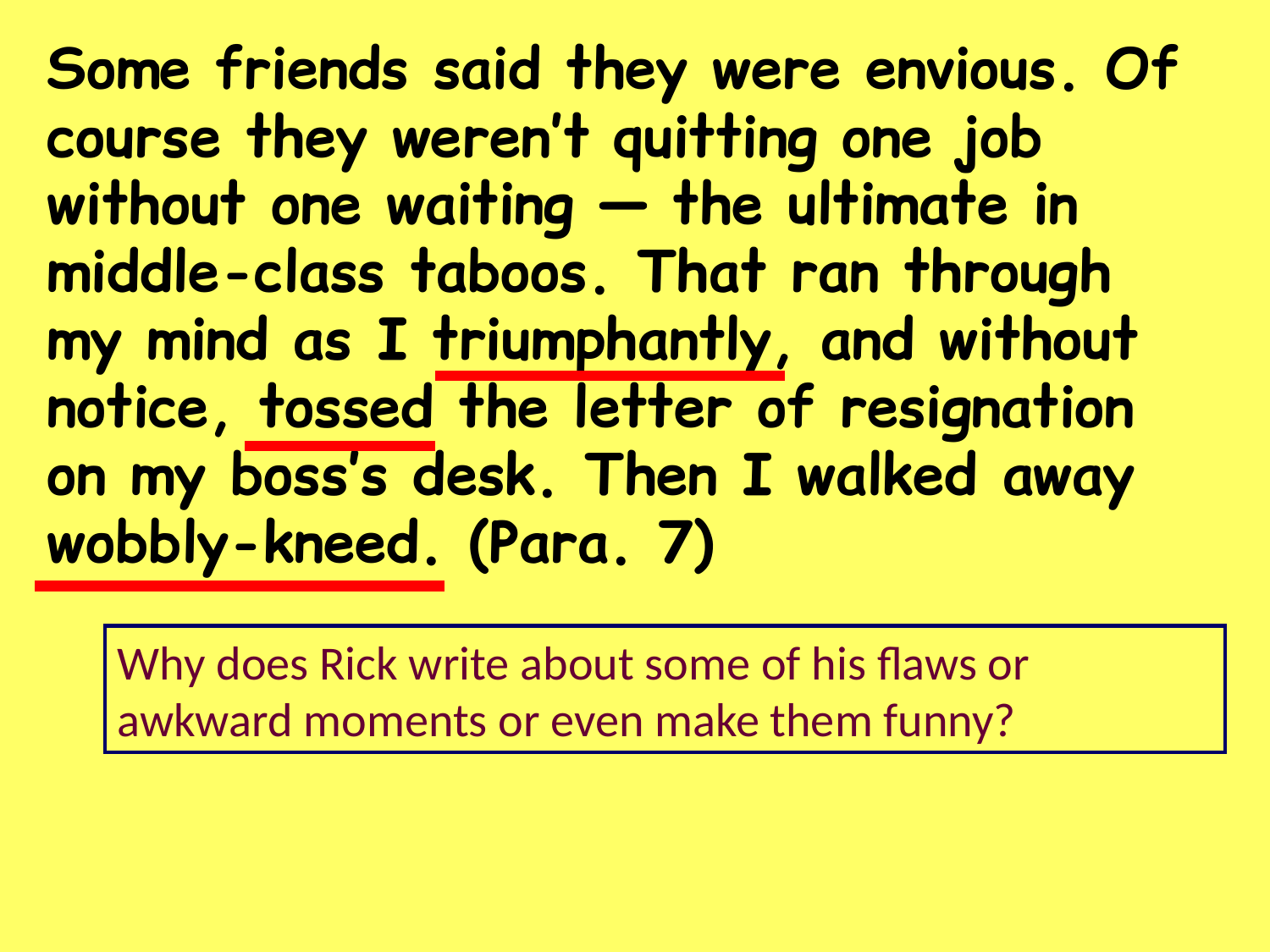

Some friends said they were envious. Of course they weren’t quitting one job without one waiting — the ultimate in middle-class taboos. That ran through my mind as I triumphantly, and without notice, tossed the letter of resignation on my boss’s desk. Then I walked away wobbly-kneed. (Para. 7)

Why does Rick write about some of his flaws or awkward moments or even make them funny?